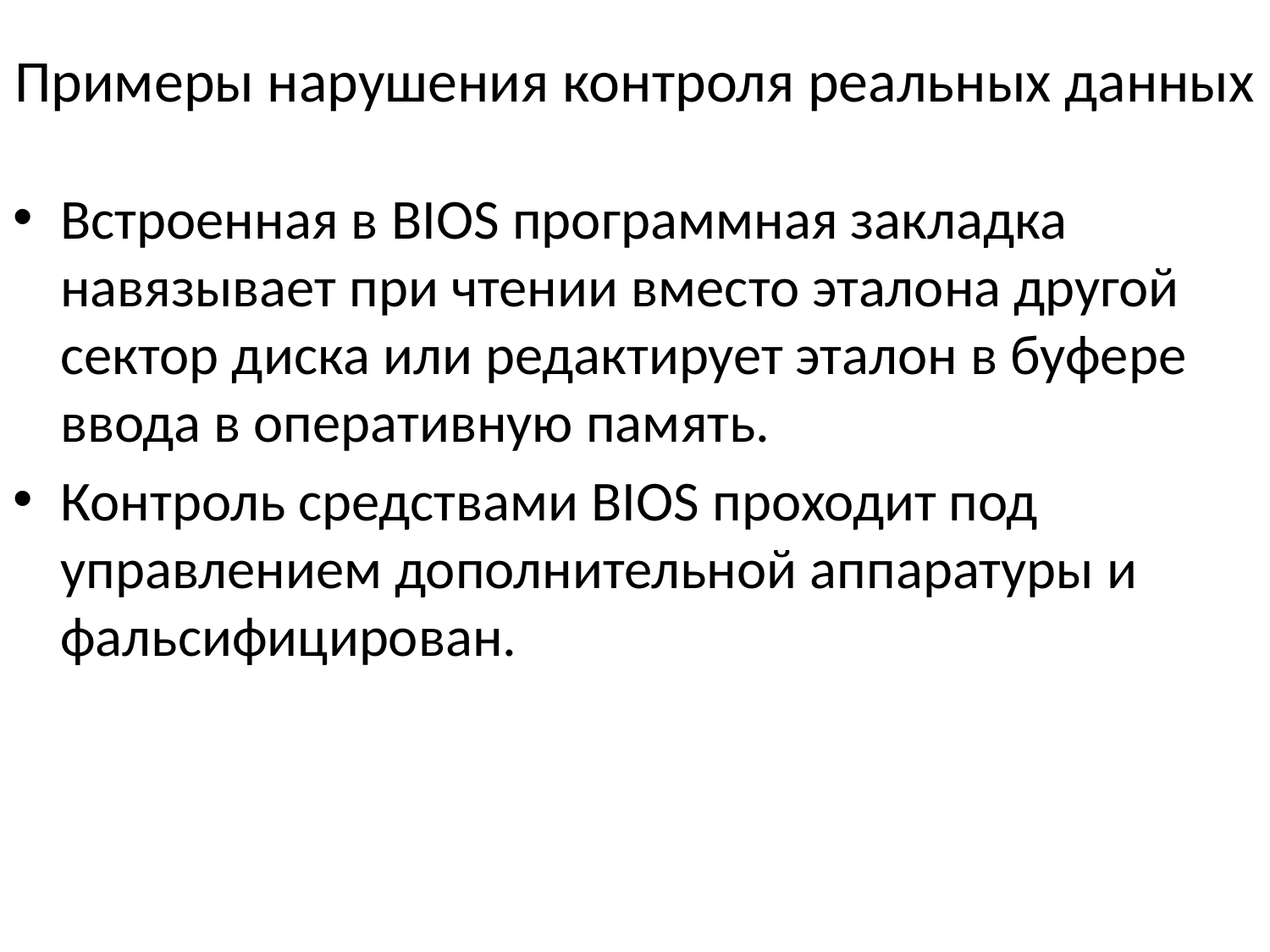

# Примеры нарушения контроля реальных данных
Встроенная в BIOS программная закладка навязывает при чтении вместо эталона другой сектор диска или редактирует эталон в буфере ввода в оперативную память.
Контроль средствами BIOS проходит под управлением дополнительной аппаратуры и фальсифицирован.